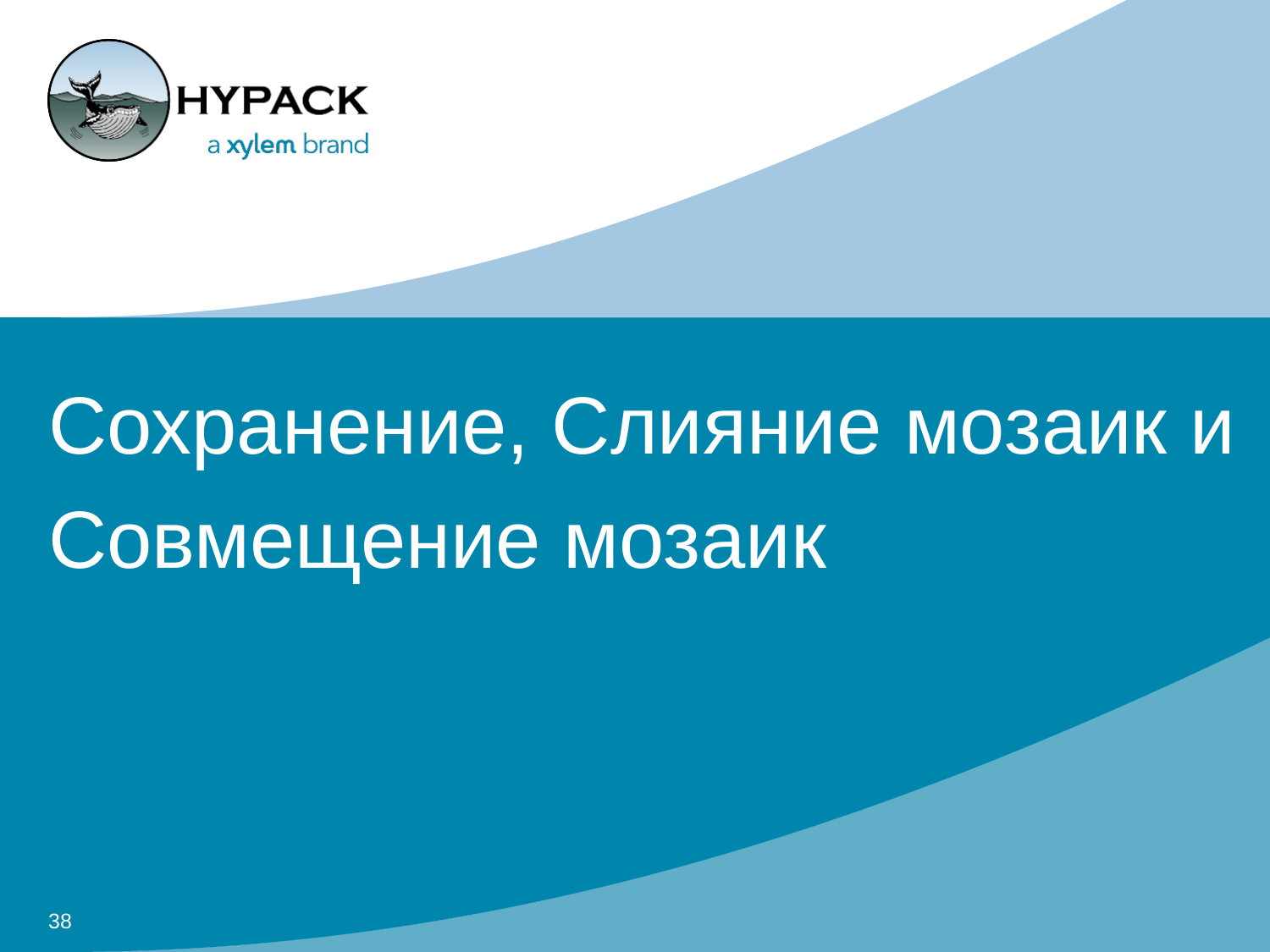

# Сохранение, Слияние мозаик и Совмещение мозаик
38